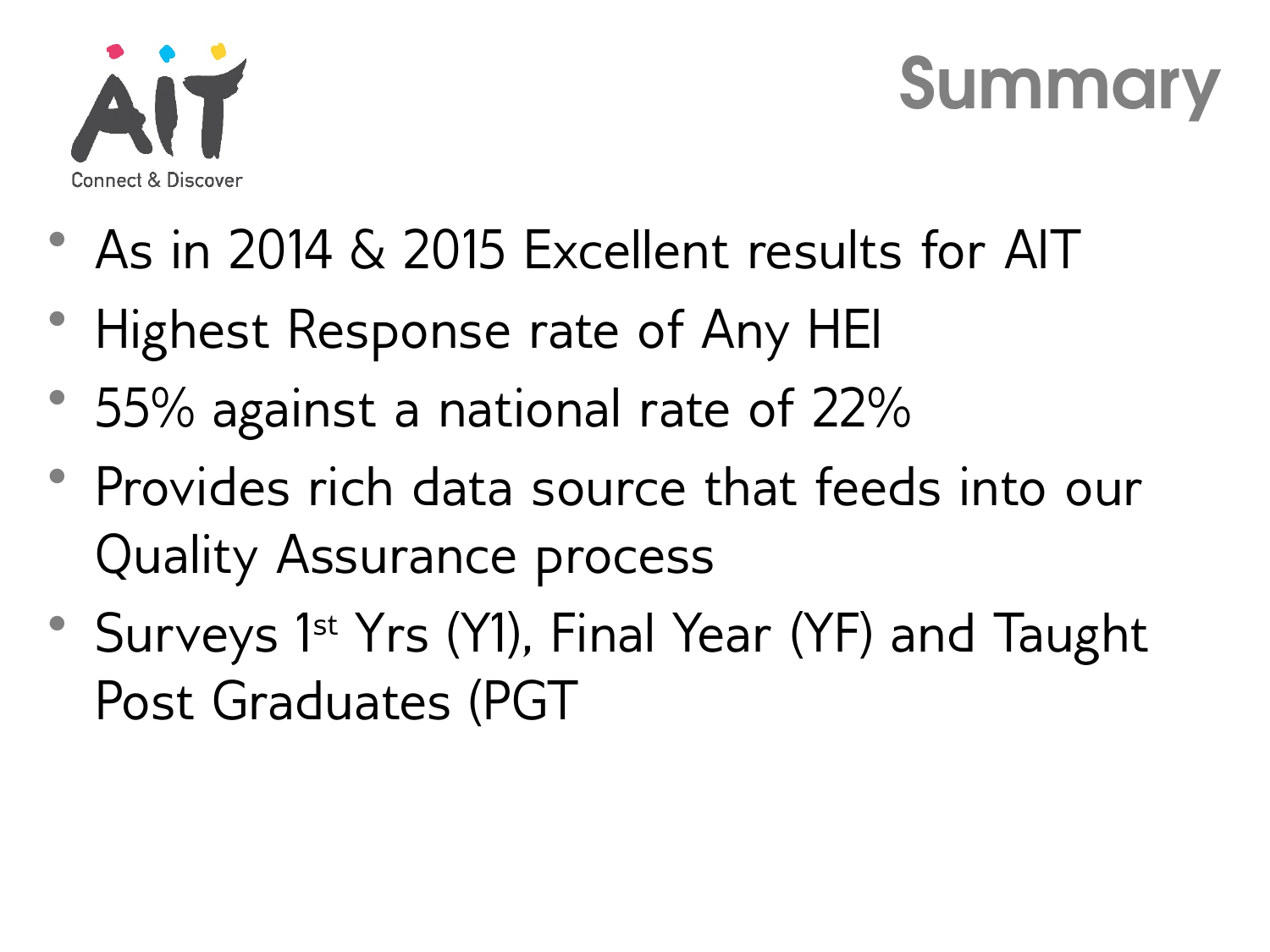

# Summary
As in 2014 & 2015 Excellent results for AIT
Highest Response rate of Any HEI
55% against a national rate of 22%
Provides rich data source that feeds into our Quality Assurance process
Surveys 1st Yrs (Y1), Final Year (YF) and Taught Post Graduates (PGT